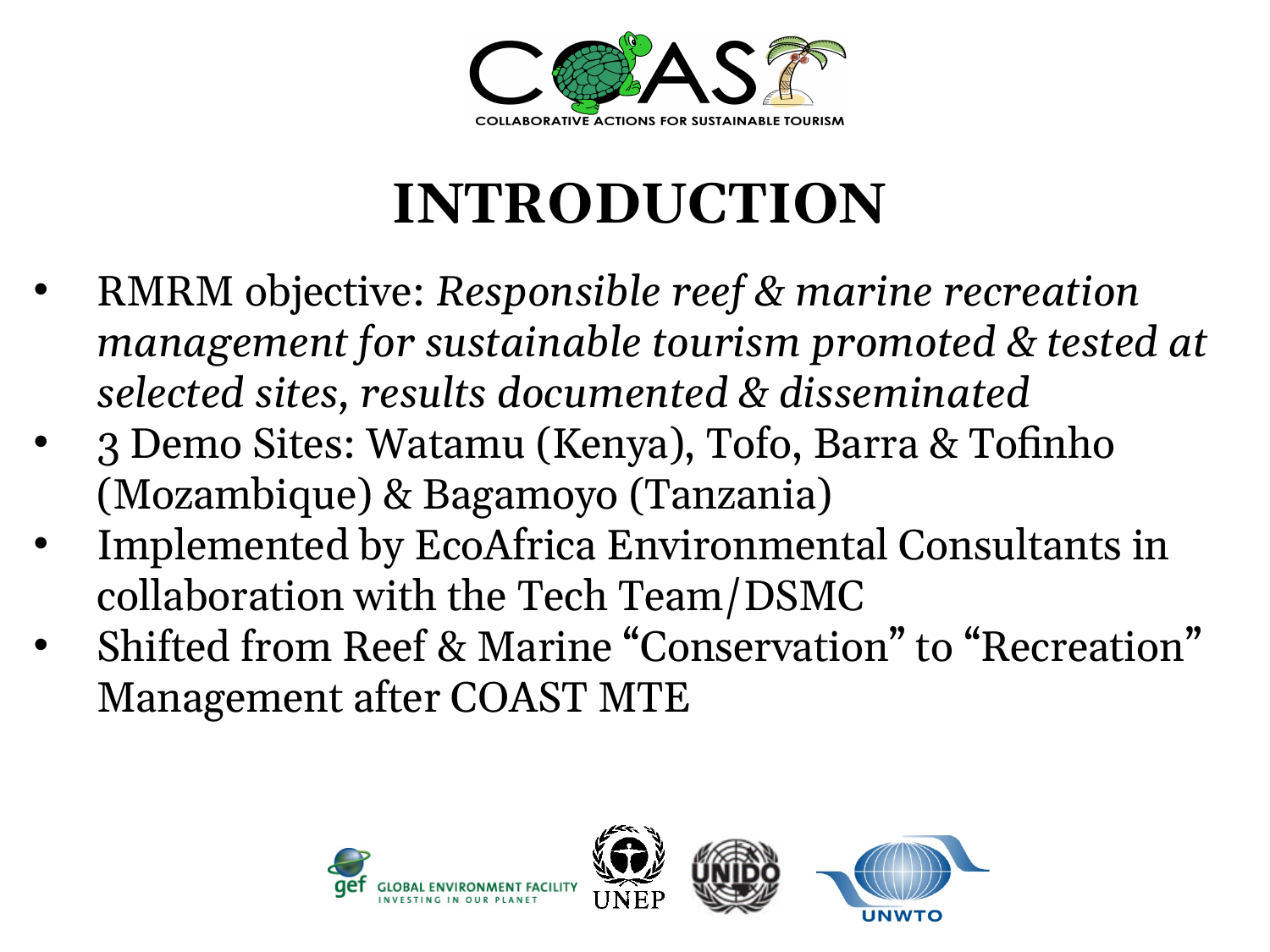

INTRODUCTION

RMRM objective: Responsible reef & marine recreation management for sustainable tourism promoted & tested at selected sites, results documented & disseminated
3 Demo Sites: Watamu (Kenya), Tofo, Barra & Tofinho (Mozambique) & Bagamoyo (Tanzania)
Implemented by EcoAfrica Environmental Consultants in   collaboration with the Tech Team/DSMC
Shifted from Reef & Marine “Conservation” to “Recreation” Management after COAST MTE

#